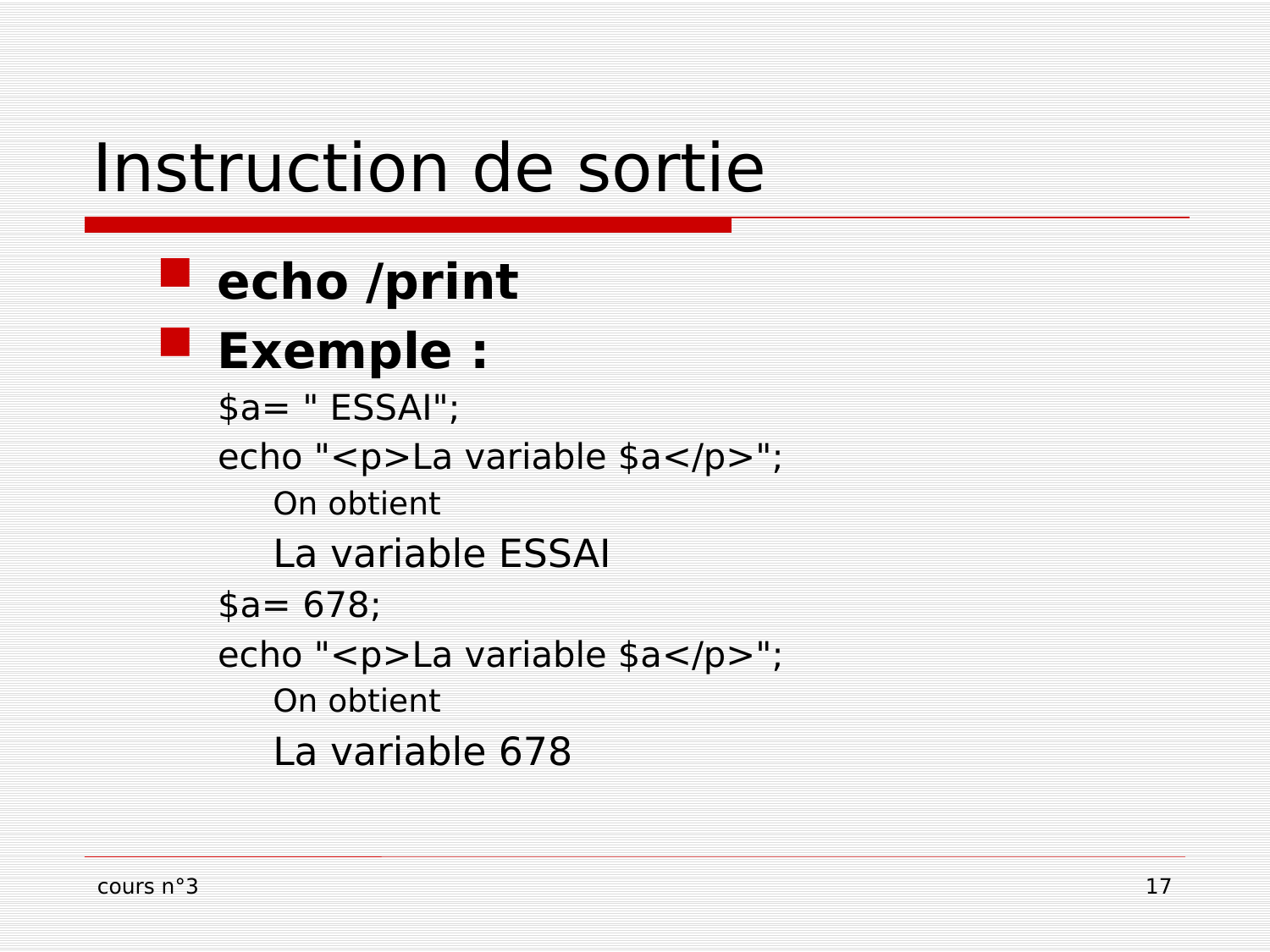

# Instruction de sortie
echo /print
Exemple :
$a= " ESSAI";
echo "<p>La variable $a</p>";
On obtient
La variable ESSAI
$a= 678;
echo "<p>La variable $a</p>";
On obtient
La variable 678

cours n°3
17